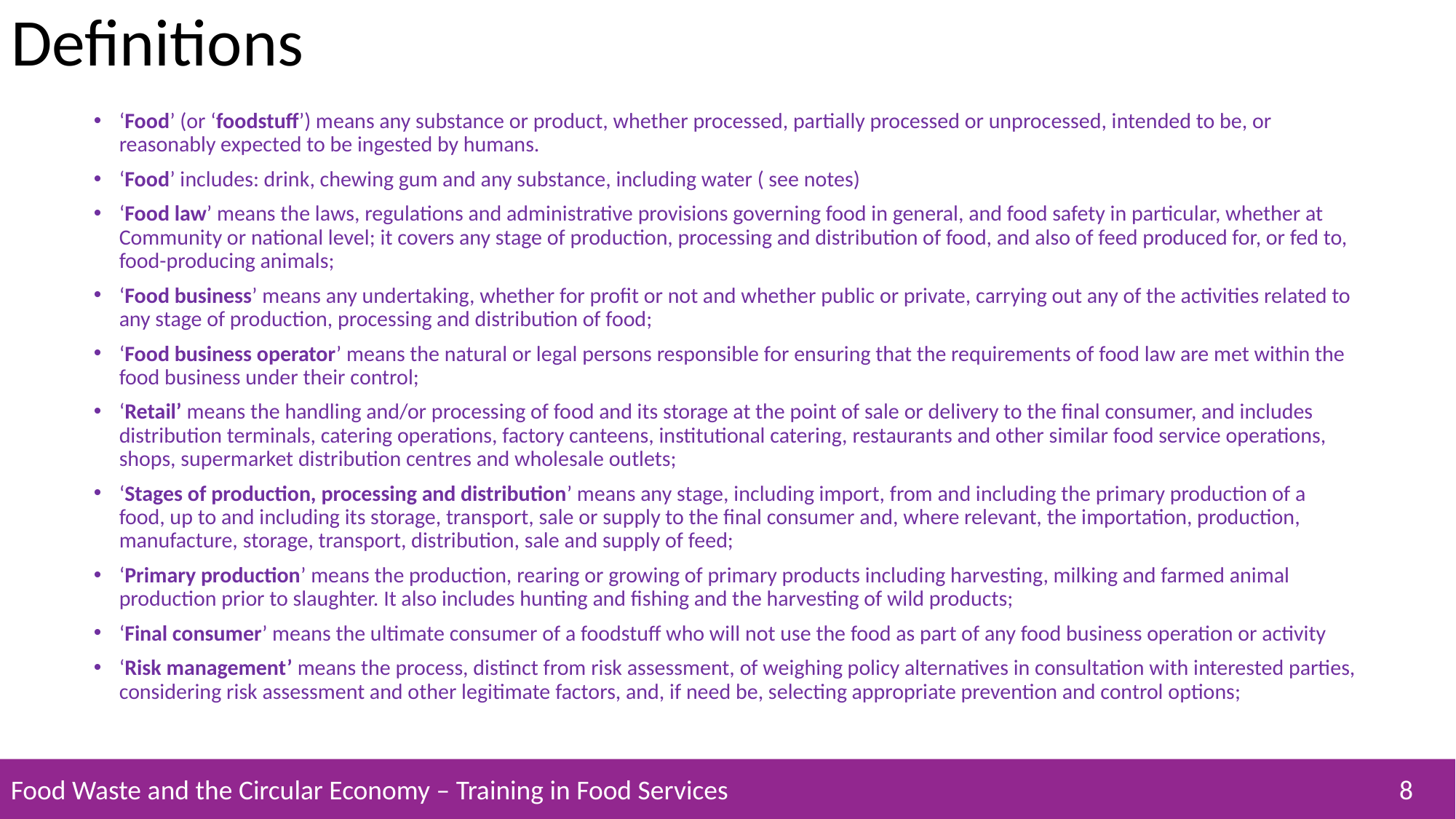

# Definitions
‘Food’ (or ‘foodstuff’) means any substance or product, whether processed, partially processed or unprocessed, intended to be, or reasonably expected to be ingested by humans.
‘Food’ includes: drink, chewing gum and any substance, including water ( see notes)
‘Food law’ means the laws, regulations and administrative provisions governing food in general, and food safety in particular, whether at Community or national level; it covers any stage of production, processing and distribution of food, and also of feed produced for, or fed to, food-producing animals;
‘Food business’ means any undertaking, whether for profit or not and whether public or private, carrying out any of the activities related to any stage of production, processing and distribution of food;
‘Food business operator’ means the natural or legal persons responsible for ensuring that the requirements of food law are met within the food business under their control;
‘Retail’ means the handling and/or processing of food and its storage at the point of sale or delivery to the final consumer, and includes distribution terminals, catering operations, factory canteens, institutional catering, restaurants and other similar food service operations, shops, supermarket distribution centres and wholesale outlets;
‘Stages of production, processing and distribution’ means any stage, including import, from and including the primary production of a food, up to and including its storage, transport, sale or supply to the final consumer and, where relevant, the importation, production, manufacture, storage, transport, distribution, sale and supply of feed;
‘Primary production’ means the production, rearing or growing of primary products including harvesting, milking and farmed animal production prior to slaughter. It also includes hunting and fishing and the harvesting of wild products;
‘Final consumer’ means the ultimate consumer of a foodstuff who will not use the food as part of any food business operation or activity
‘Risk management’ means the process, distinct from risk assessment, of weighing policy alternatives in consultation with interested parties, considering risk assessment and other legitimate factors, and, if need be, selecting appropriate prevention and control options;